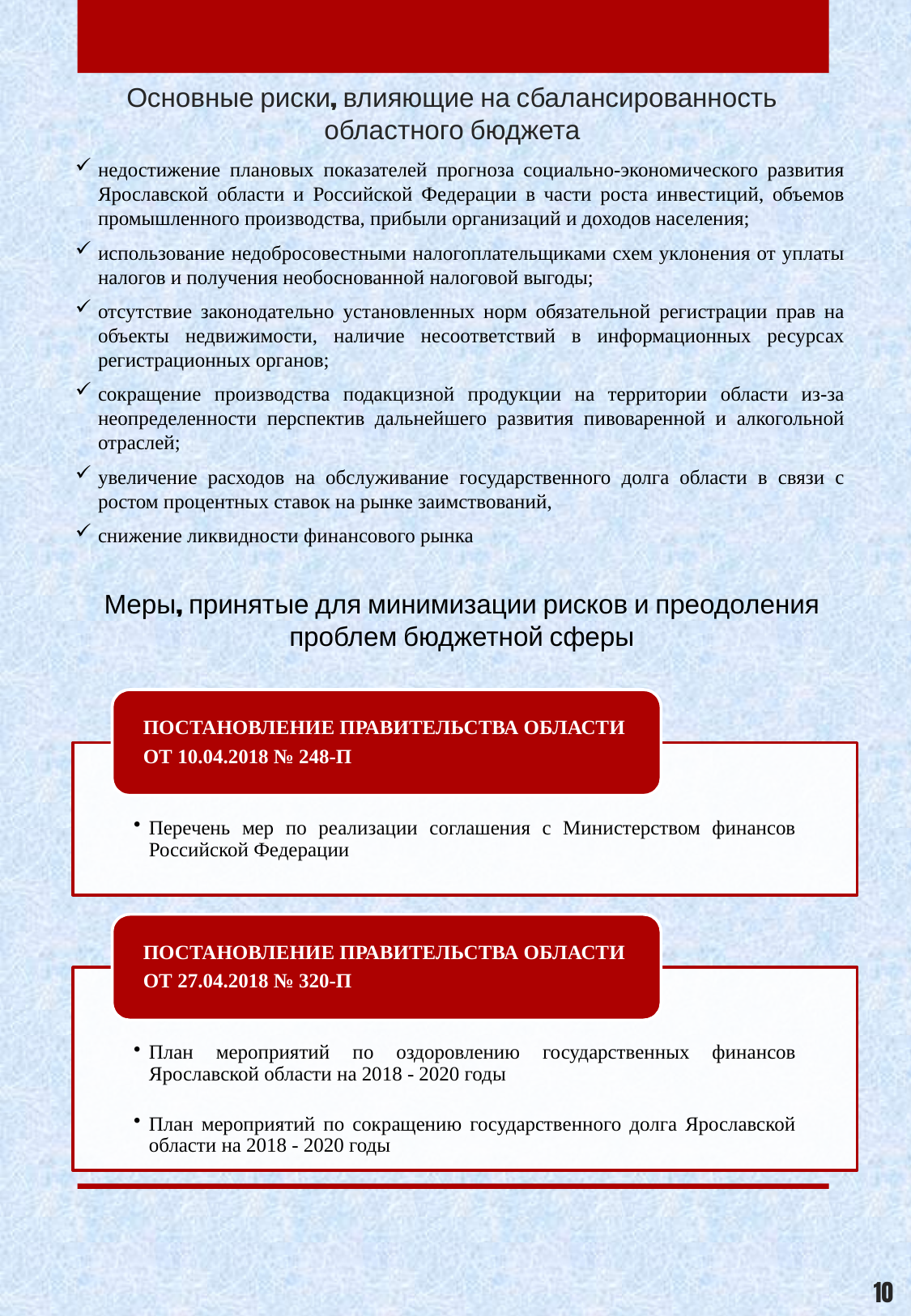

# Основные риски, влияющие на сбалансированность областного бюджета
недостижение плановых показателей прогноза социально-экономического развития Ярославской области и Российской Федерации в части роста инвестиций, объемов промышленного производства, прибыли организаций и доходов населения;
использование недобросовестными налогоплательщиками схем уклонения от уплаты налогов и получения необоснованной налоговой выгоды;
отсутствие законодательно установленных норм обязательной регистрации прав на объекты недвижимости, наличие несоответствий в информационных ресурсах регистрационных органов;
сокращение производства подакцизной продукции на территории области из-за неопределенности перспектив дальнейшего развития пивоваренной и алкогольной отраслей;
увеличение расходов на обслуживание государственного долга области в связи с ростом процентных ставок на рынке заимствований,
снижение ликвидности финансового рынка
Меры, принятые для минимизации рисков и преодоления проблем бюджетной сферы
Перечень мер по реализации соглашения с Министерством финансов Российской Федерации

ПОСТАНОВЛЕНИЕ ПРАВИТЕЛЬСТВА ОБЛАСТИ
ОТ 10.04.2018 № 248-П
План мероприятий по оздоровлению государственных финансов Ярославской области на 2018 - 2020 годы

План мероприятий по сокращению государственного долга Ярославской области на 2018 - 2020 годы
ПОСТАНОВЛЕНИЕ ПРАВИТЕЛЬСТВА ОБЛАСТИ
ОТ 27.04.2018 № 320-П
10